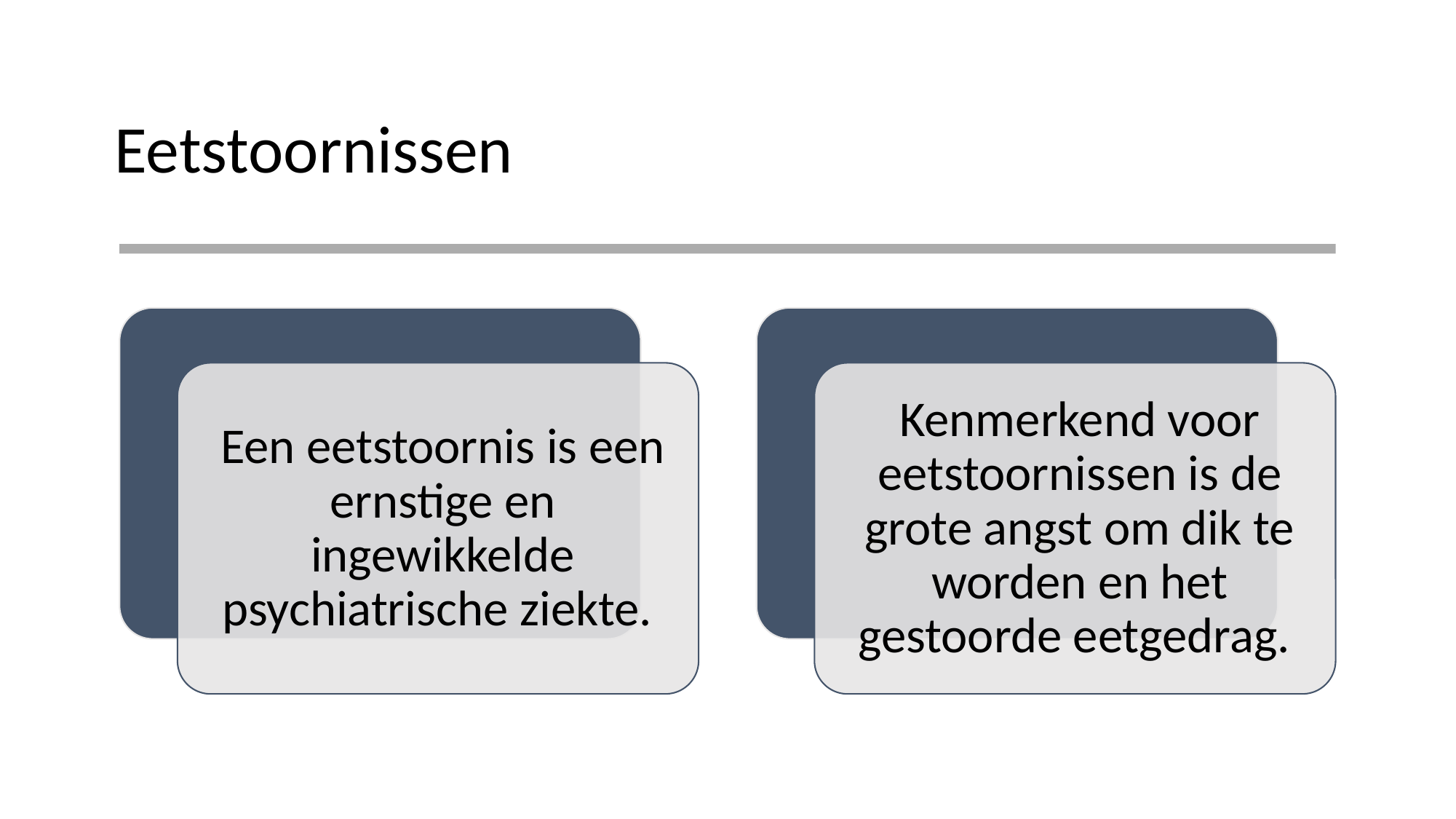

# Eetstoornissen

Een eetstoornis is een ernstige en ingewikkelde psychiatrische ziekte.
Kenmerkend voor eetstoornissen is de grote angst om dik te worden en het gestoorde eetgedrag.